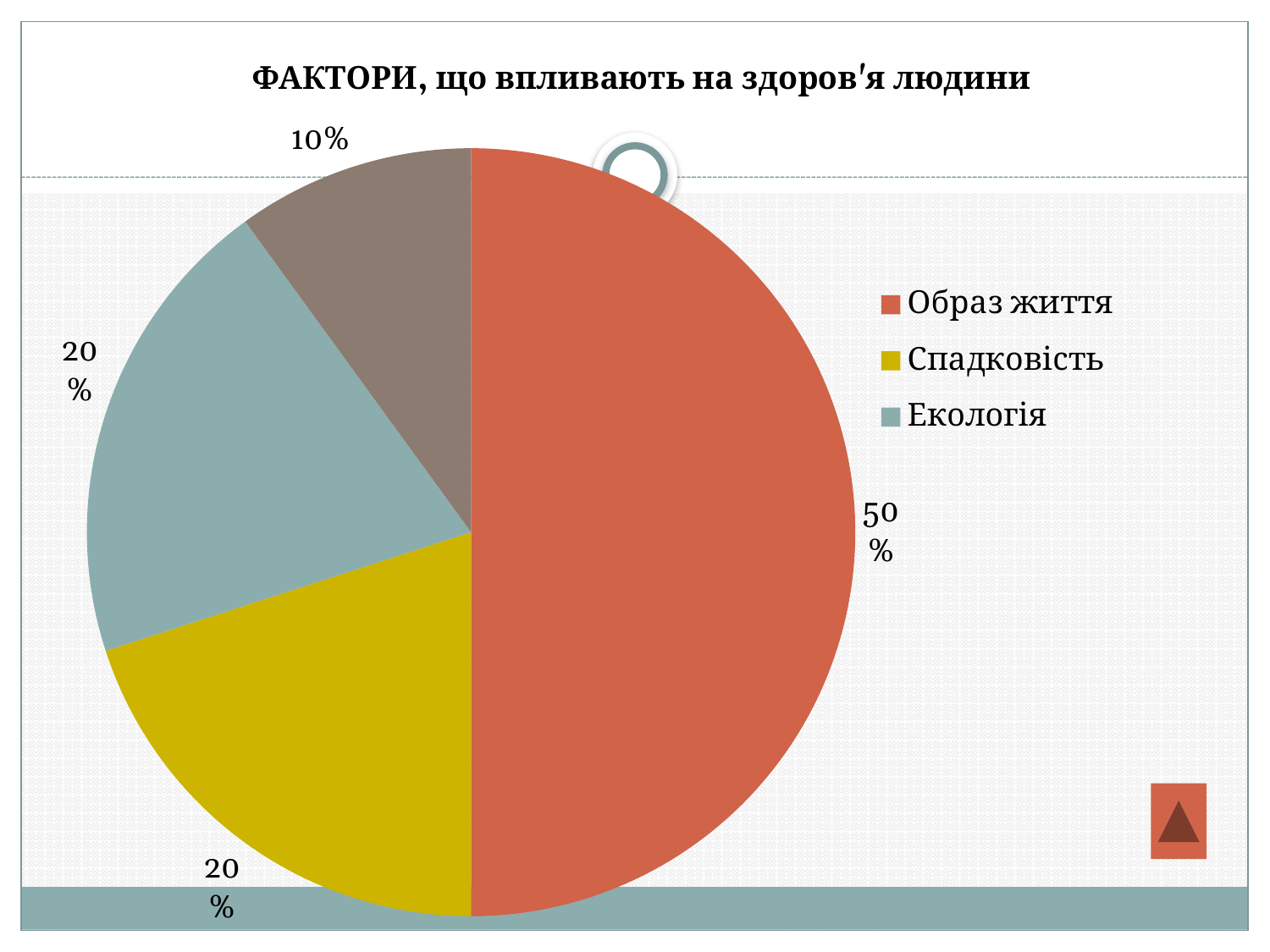

### Chart: ФАКТОРИ, що впливають на здоров'я людини

| Category | ФАКТОРИ, що впливають на здоров'я людини  відсотки |
|---|---|
| Образ життя  | 0.5 |
| Спадковість | 0.2 |
| Екологія | 0.2 |
| Медичне обслуговування | 0.1 |